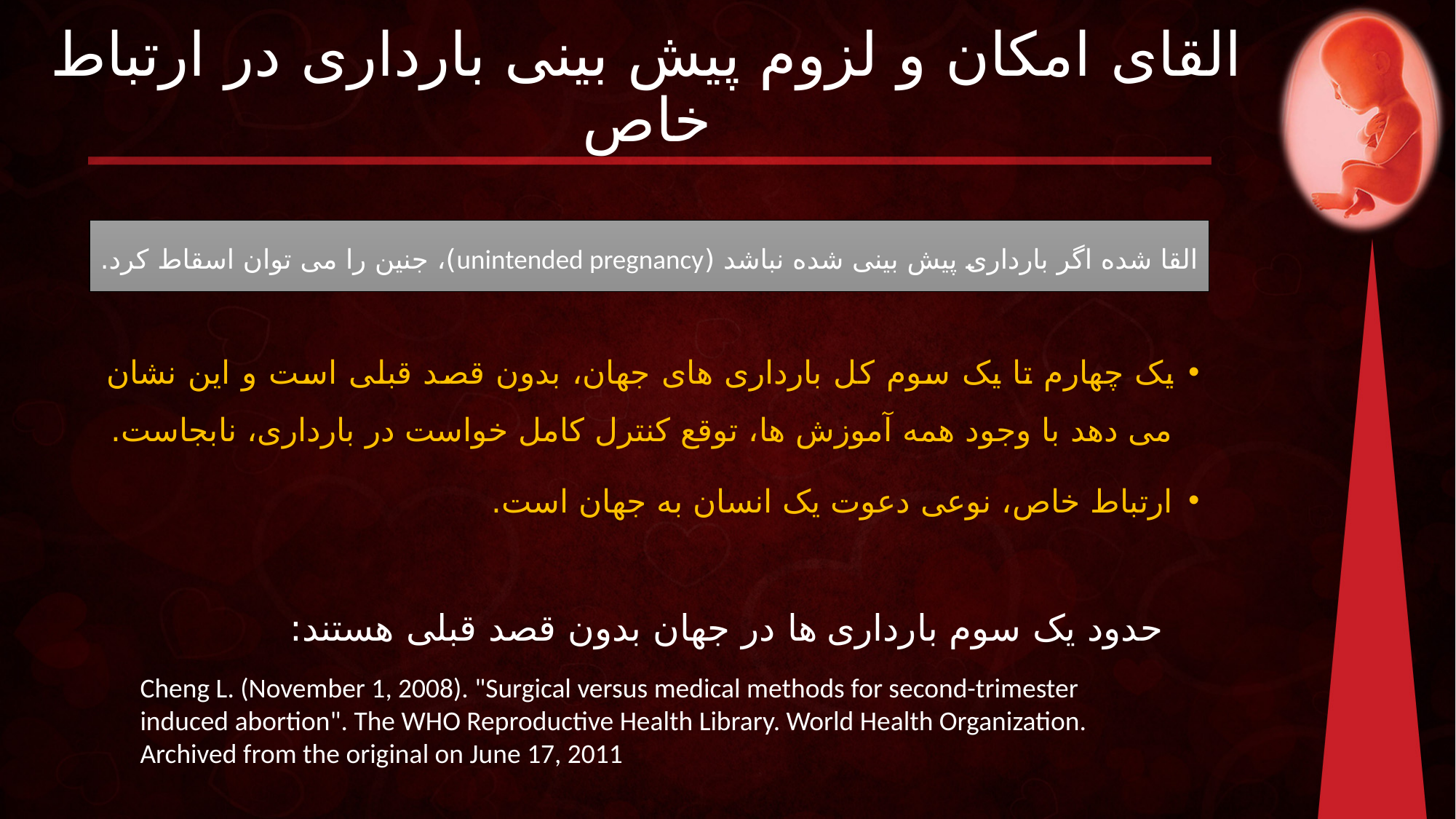

# القای امکان و لزوم پیش بینی بارداری در ارتباط خاص
القا شده اگر بارداری پیش بینی شده نباشد (unintended pregnancy)، جنین را می توان اسقاط کرد.
یک چهارم تا یک سوم کل بارداری های جهان، بدون قصد قبلی است و این نشان می دهد با وجود همه آموزش ها، توقع کنترل کامل خواست در بارداری، نابجاست.
ارتباط خاص، نوعی دعوت یک انسان به جهان است.
حدود یک سوم بارداری ها در جهان بدون قصد قبلی هستند:

Cheng L. (November 1, 2008). "Surgical versus medical methods for second-trimester induced abortion". The WHO Reproductive Health Library. World Health Organization. Archived from the original on June 17, 2011